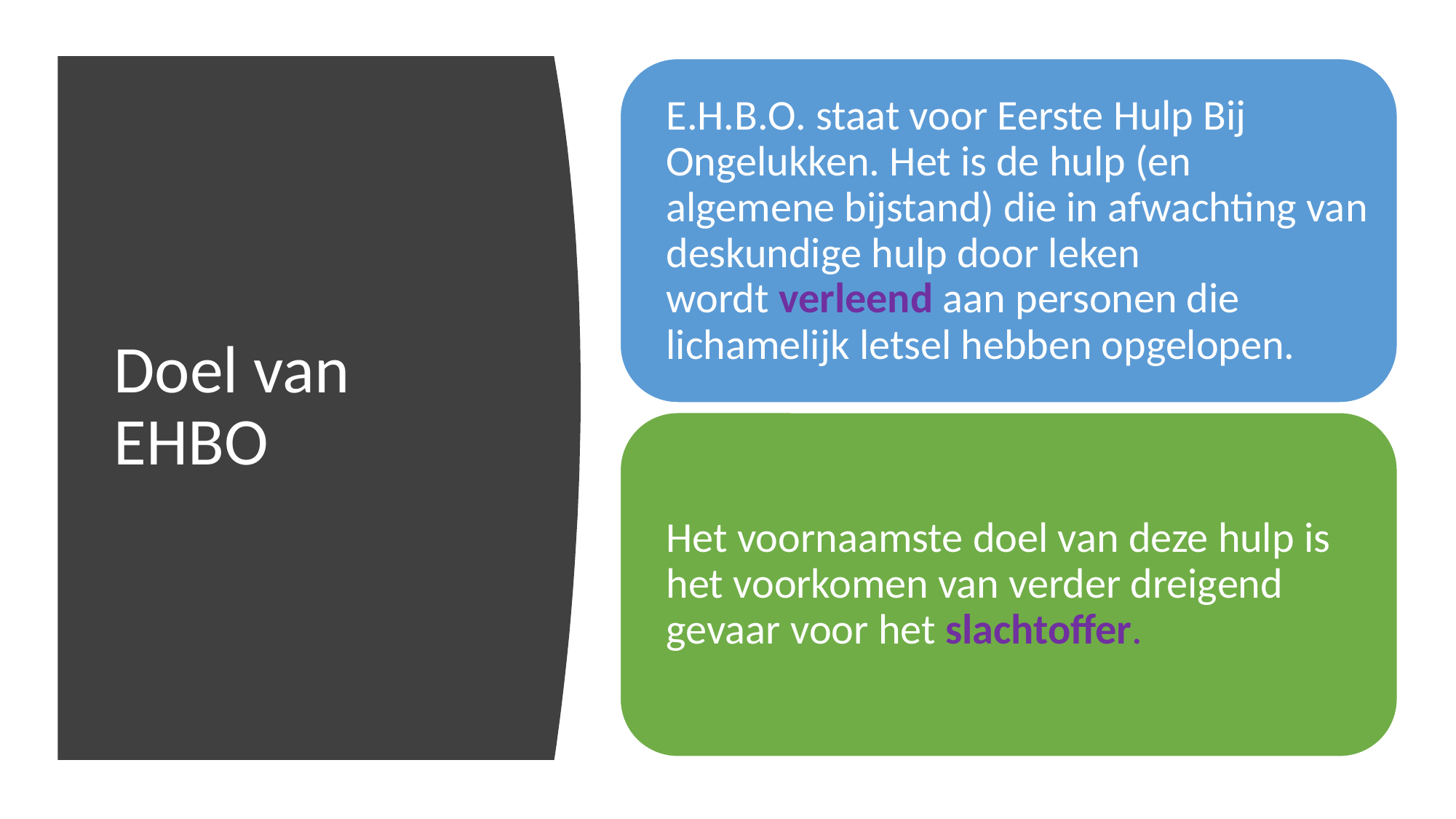

E.H.B.O. staat voor Eerste Hulp Bij Ongelukken. Het is de hulp (en algemene bijstand) die in afwachting van deskundige hulp door leken wordt verleend aan personen die lichamelijk letsel hebben opgelopen.
Het voornaamste doel van deze hulp is het voorkomen van verder dreigend gevaar voor het slachtoffer.

# Doel van EHBO